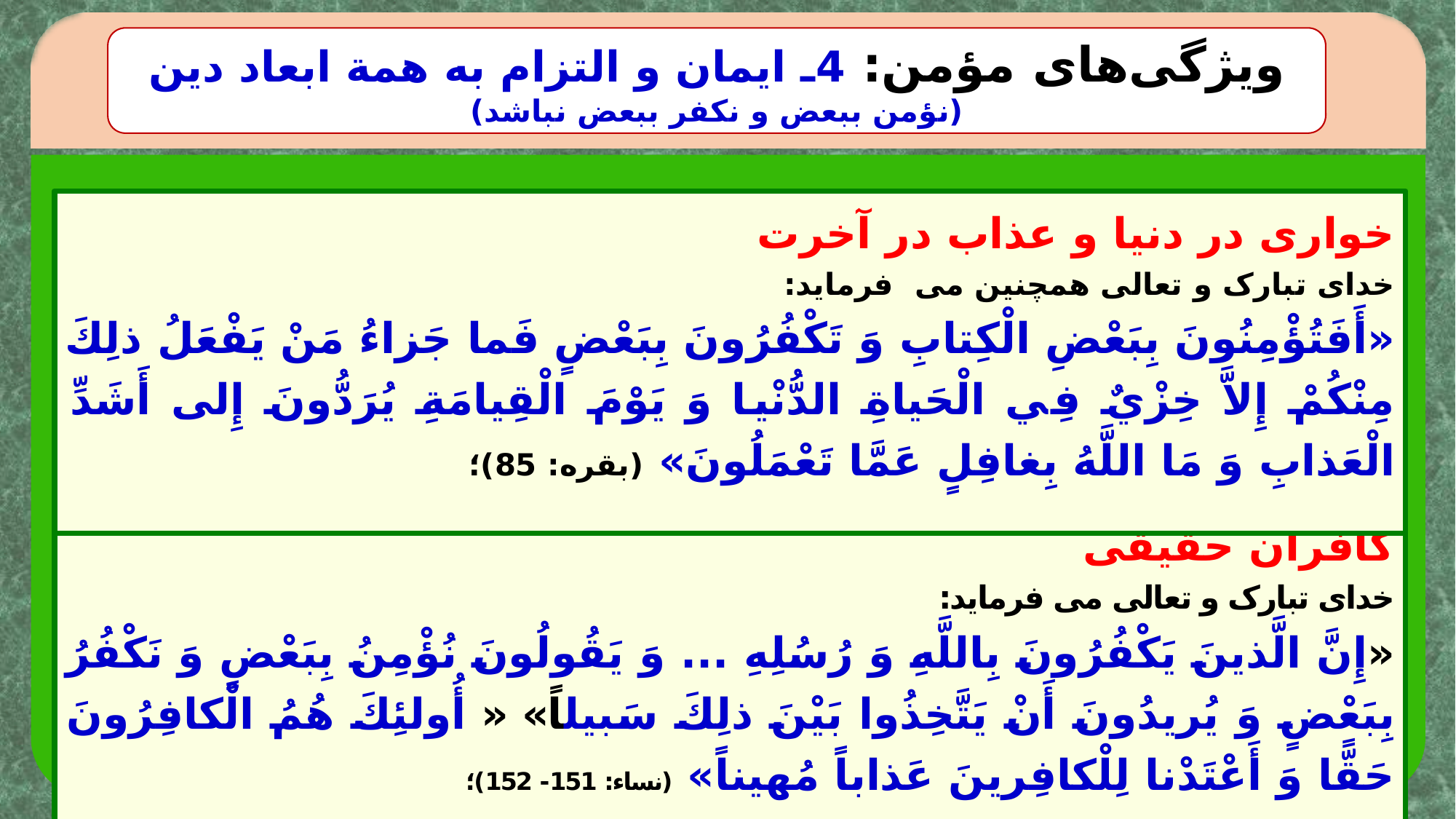

ویژگی‌های مؤمن: 4ـ ایمان و التزام به همة ابعاد دین (نؤمن ببعض و نکفر ببعض نباشد)

خواری در دنیا و عذاب در آخرت
خدای تبارک و تعالی همچنین می  فرماید:
«أَفَتُؤْمِنُونَ بِبَعْضِ‏ الْكِتابِ وَ تَكْفُرُونَ بِبَعْضٍ‏ فَما جَزاءُ مَنْ يَفْعَلُ ذلِكَ مِنْكُمْ إِلاَّ خِزْيٌ فِي الْحَياةِ الدُّنْيا وَ يَوْمَ الْقِيامَةِ يُرَدُّونَ إِلى‏ أَشَدِّ الْعَذابِ وَ مَا اللَّهُ بِغافِلٍ عَمَّا تَعْمَلُونَ» (بقره: 85)؛

کافران حقیقی
خدای تبارک و تعالی می فرماید:
«إِنَّ الَّذينَ يَكْفُرُونَ بِاللَّهِ وَ رُسُلِهِ ... وَ يَقُولُونَ نُؤْمِنُ بِبَعْضٍ وَ نَكْفُرُ بِبَعْضٍ وَ يُريدُونَ أَنْ يَتَّخِذُوا بَيْنَ ذلِكَ سَبيلاً» « أُولئِكَ هُمُ الْكافِرُونَ حَقًّا وَ أَعْتَدْنا لِلْكافِرينَ عَذاباً مُهيناً» (نساء: 151- 152)؛